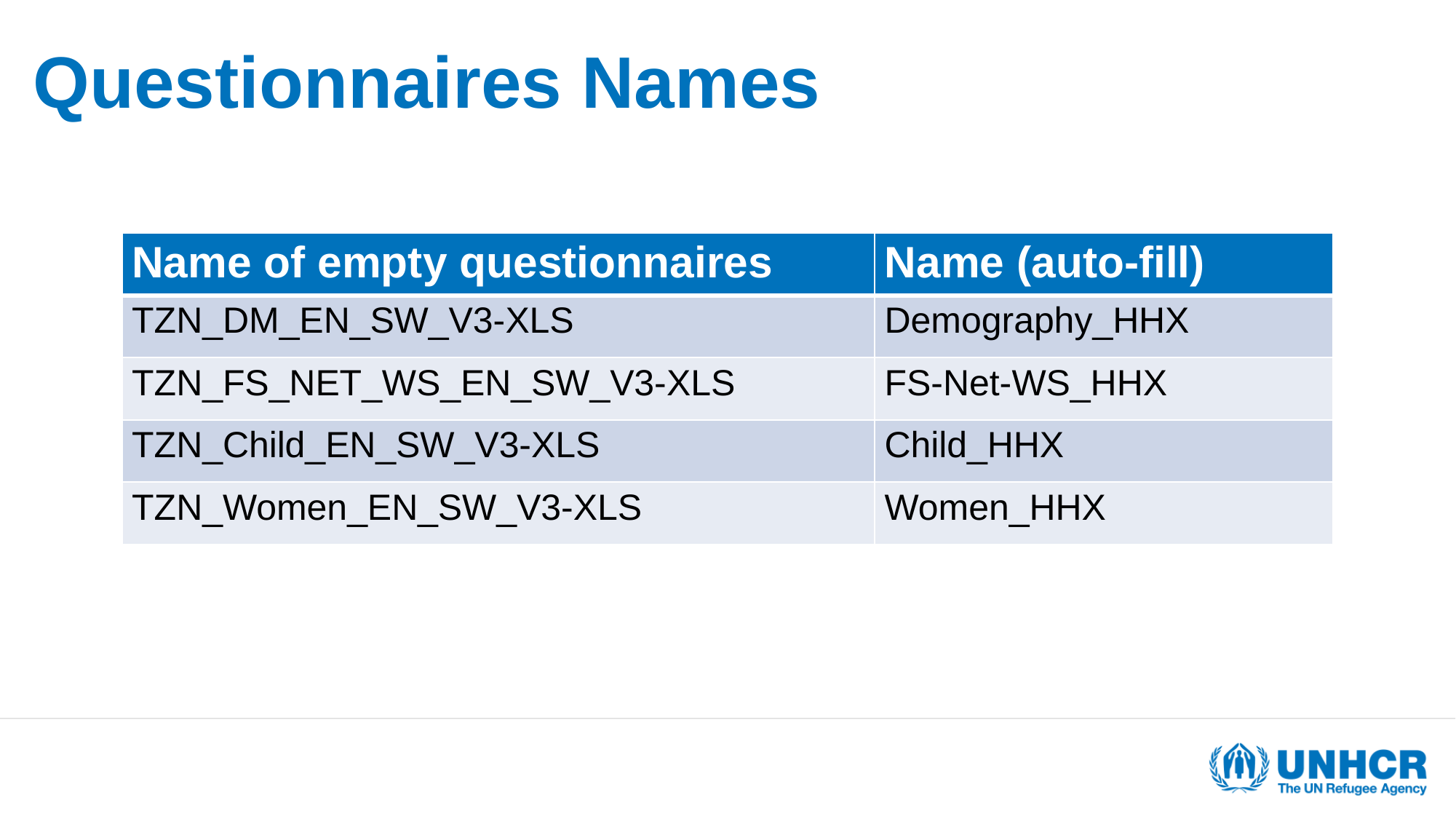

# Questionnaires Names
| Name of empty questionnaires | Name (auto-fill) |
| --- | --- |
| TZN\_DM\_EN\_SW\_V3-XLS | Demography\_HHX |
| TZN\_FS\_NET\_WS\_EN\_SW\_V3-XLS | FS-Net-WS\_HHX |
| TZN\_Child\_EN\_SW\_V3-XLS | Child\_HHX |
| TZN\_Women\_EN\_SW\_V3-XLS | Women\_HHX |